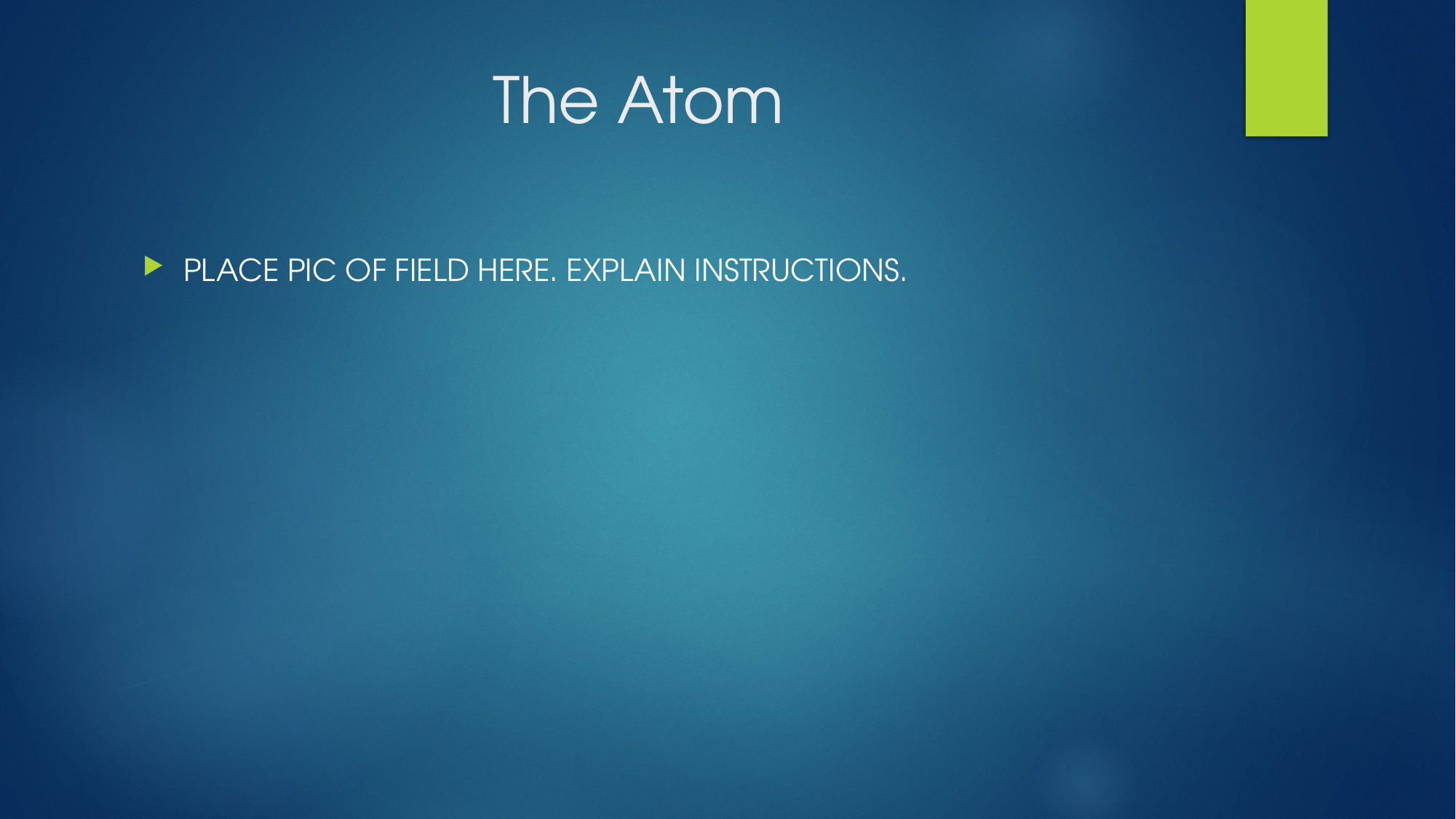

# The Atom
PLACE PIC OF FIELD HERE. EXPLAIN INSTRUCTIONS.